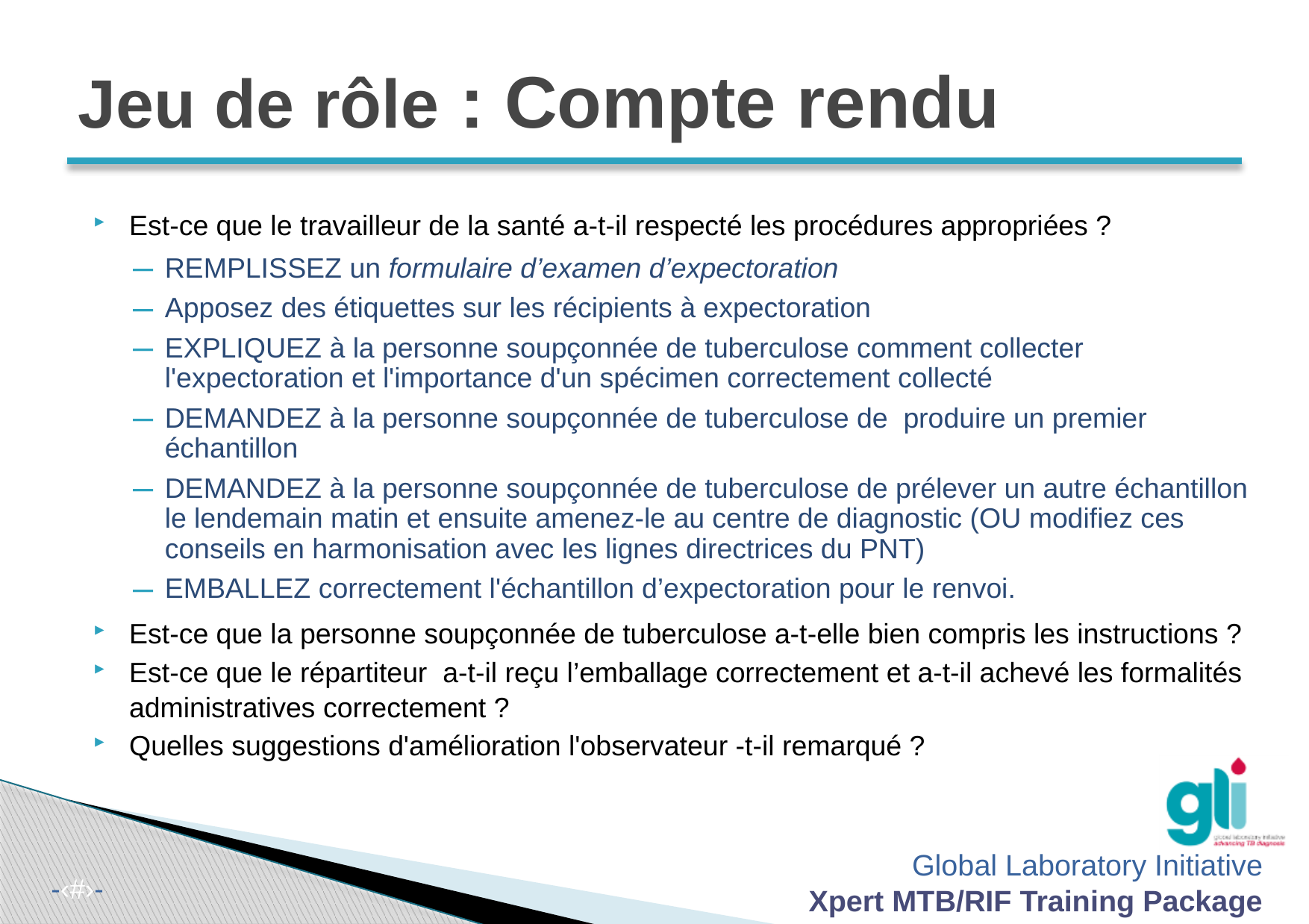

# Jeu de rôle : Compte rendu
Est-ce que le travailleur de la santé a-t-il respecté les procédures appropriées ?
REMPLISSEZ un formulaire d’examen d’expectoration
Apposez des étiquettes sur les récipients à expectoration
EXPLIQUEZ à la personne soupçonnée de tuberculose comment collecter l'expectoration et l'importance d'un spécimen correctement collecté
DEMANDEZ à la personne soupçonnée de tuberculose de  produire un premier échantillon
DEMANDEZ à la personne soupçonnée de tuberculose de prélever un autre échantillon le lendemain matin et ensuite amenez-le au centre de diagnostic (OU modifiez ces conseils en harmonisation avec les lignes directrices du PNT)
EMBALLEZ correctement l'échantillon d’expectoration pour le renvoi.
Est-ce que la personne soupçonnée de tuberculose a-t-elle bien compris les instructions ?
Est-ce que le répartiteur  a-t-il reçu l’emballage correctement et a-t-il achevé les formalités administratives correctement ?
Quelles suggestions d'amélioration l'observateur -t-il remarqué ?